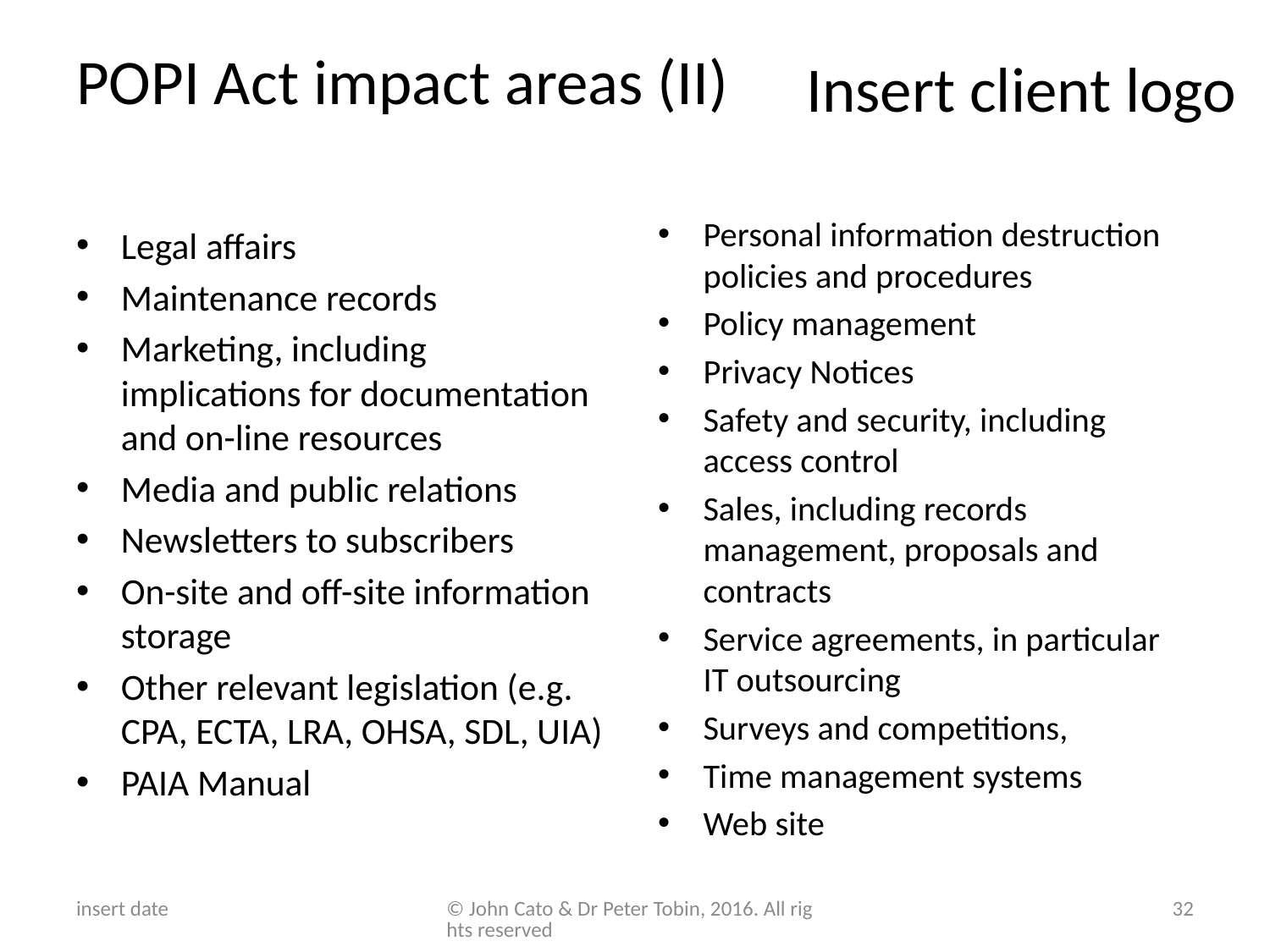

# POPI Act impact areas (II)
Insert client logo
Personal information destruction policies and procedures
Policy management
Privacy Notices
Safety and security, including access control
Sales, including records management, proposals and contracts
Service agreements, in particular IT outsourcing
Surveys and competitions,
Time management systems
Web site

Legal affairs
Maintenance records
Marketing, including implications for documentation and on-line resources
Media and public relations
Newsletters to subscribers
On-site and off-site information storage
Other relevant legislation (e.g. CPA, ECTA, LRA, OHSA, SDL, UIA)
PAIA Manual

insert date
© John Cato & Dr Peter Tobin, 2016. All rights reserved
32